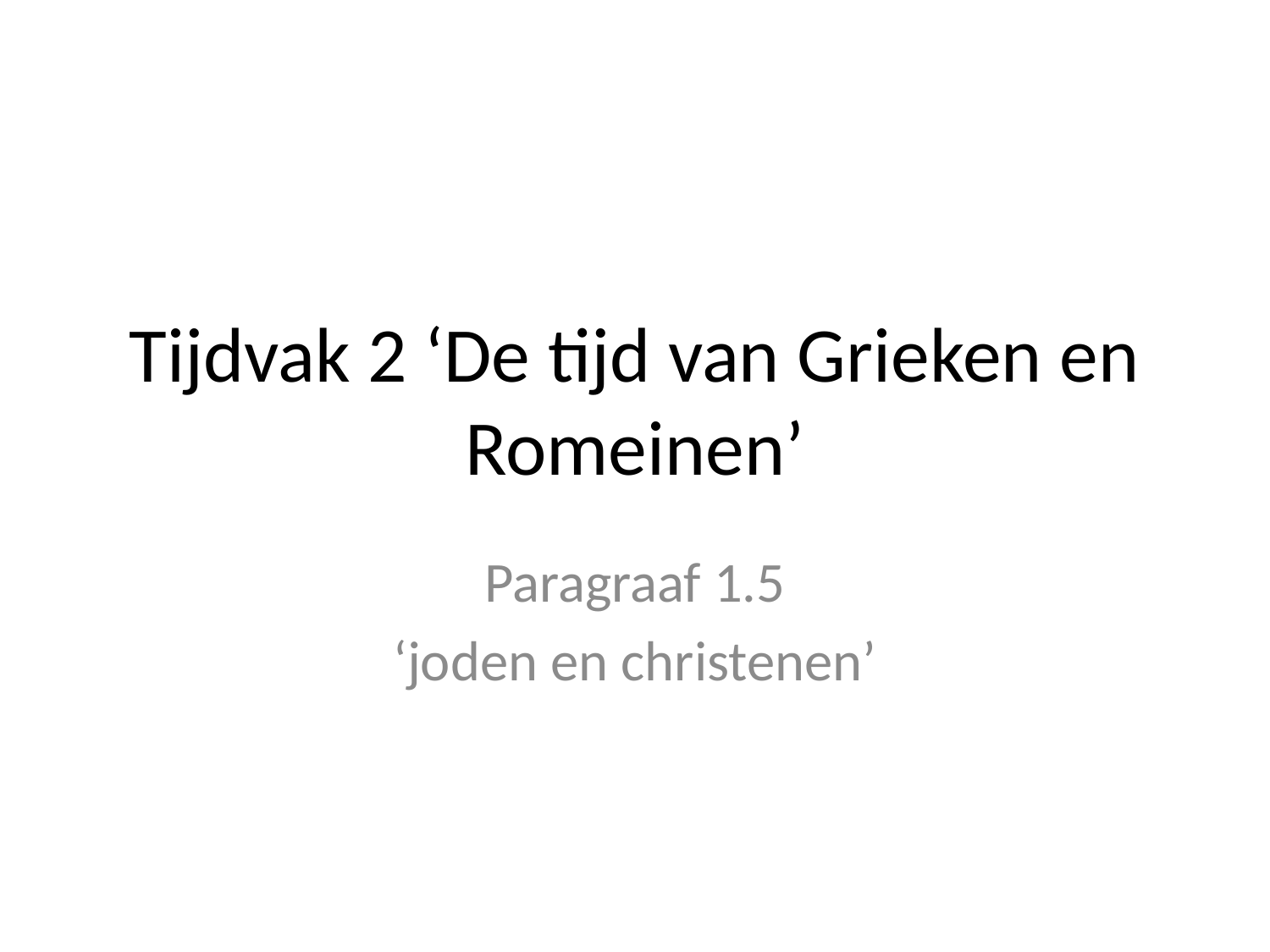

# Tijdvak 2 ‘De tijd van Grieken en Romeinen’
Paragraaf 1.5
‘joden en christenen’